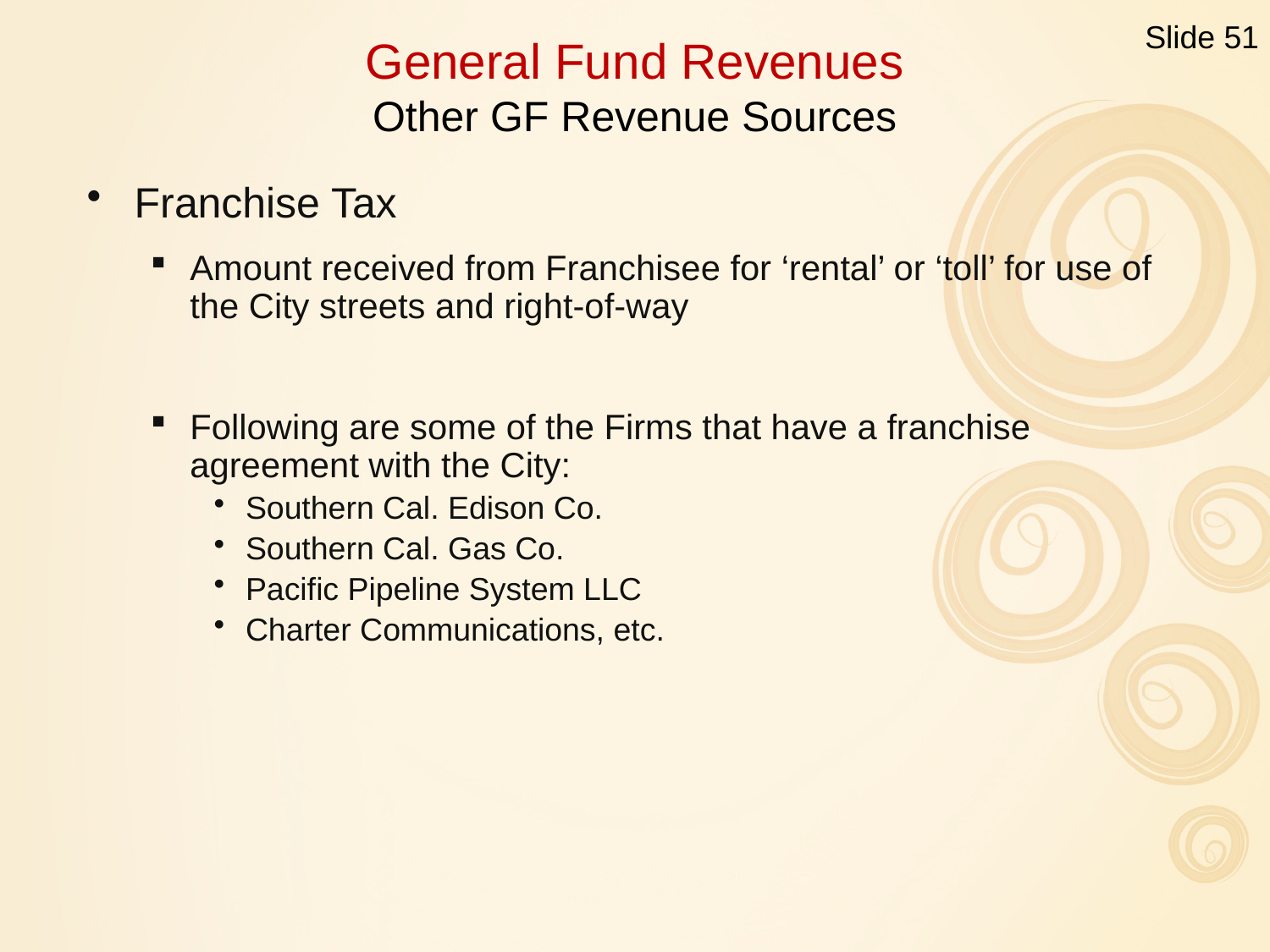

Slide 51
General Fund Revenues
Other GF Revenue Sources
Franchise Tax
Amount received from Franchisee for ‘rental’ or ‘toll’ for use of the City streets and right-of-way

Following are some of the Firms that have a franchise agreement with the City:
Southern Cal. Edison Co.
Southern Cal. Gas Co.
Pacific Pipeline System LLC
Charter Communications, etc.